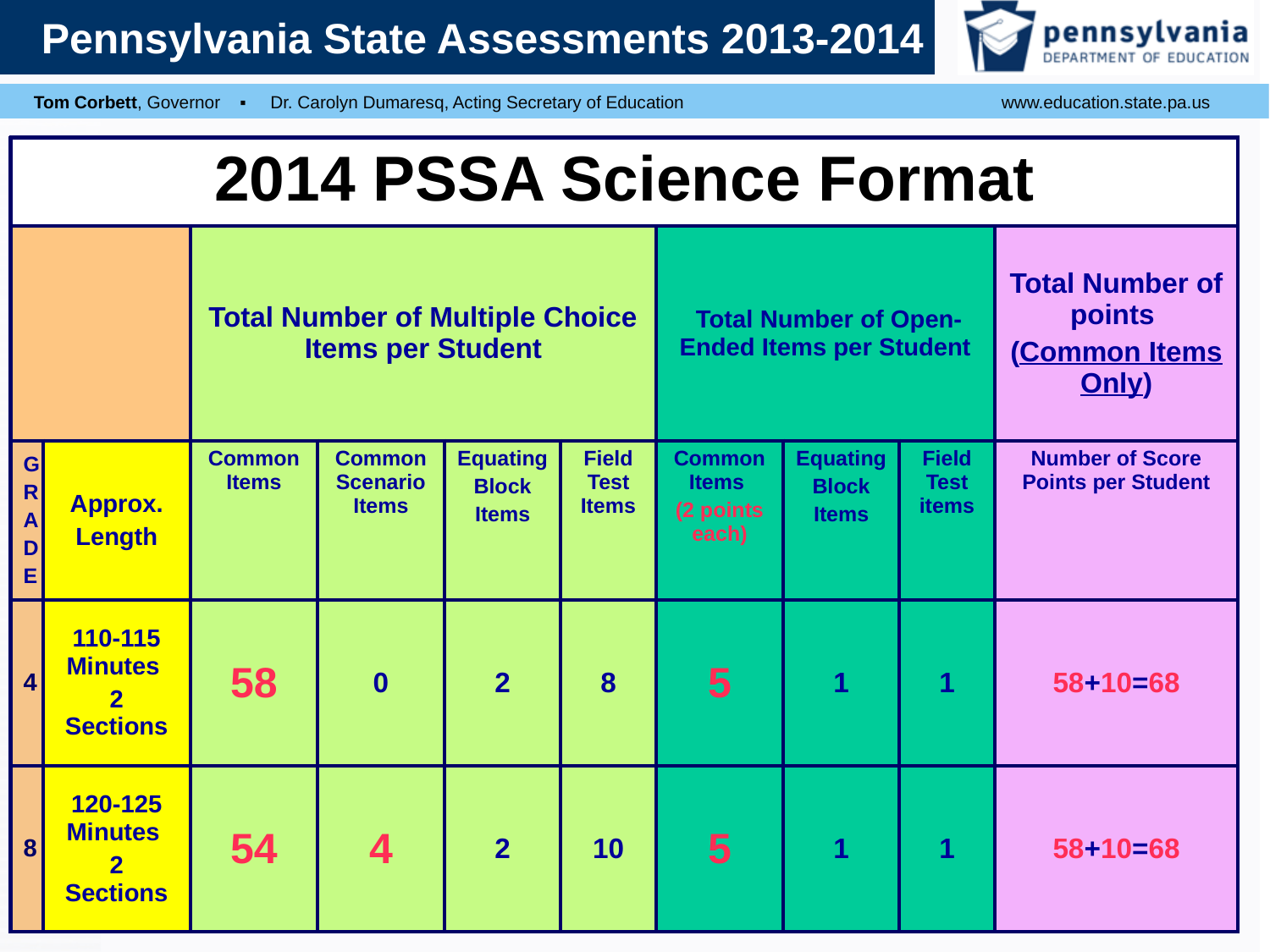

| 2014 PSSA Science Format |  |  |  |  |  |  |  |  |  |
| --- | --- | --- | --- | --- | --- | --- | --- | --- | --- |
|  |  | Total Number of Multiple Choice Items per Student |  |  |  | Total Number of Open-Ended Items per Student |  |  | Total Number of points (Common Items Only) |
| G R A D E | Approx. Length | Common Items | Common Scenario Items | Equating Block Items | Field Test Items | Common Items (2 points each) | Equating Block Items | Field Test items | Number of Score Points per Student |
| 4 | 110-115 Minutes 2 Sections | 58 | 0 | 2 | 8 | 5 | 1 | 1 | 58+10=68 |
| 8 | 120-125 Minutes 2 Sections | 54 | 4 | 2 | 10 | 5 | 1 | 1 | 58+10=68 |